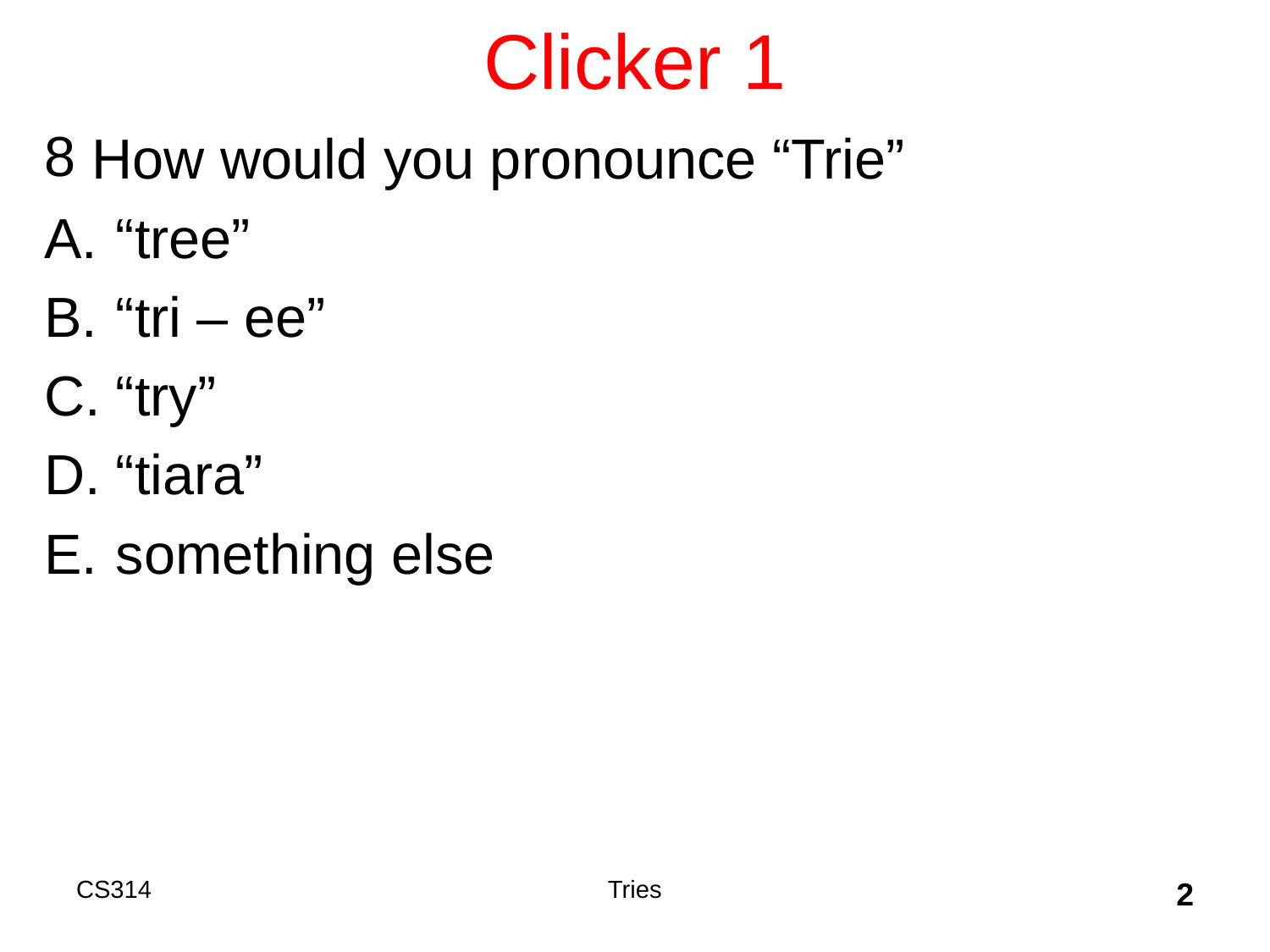

# Clicker 1
How would you pronounce “Trie”
“tree”
“tri – ee”
“try”
“tiara”
something else
CS314
Tries
2